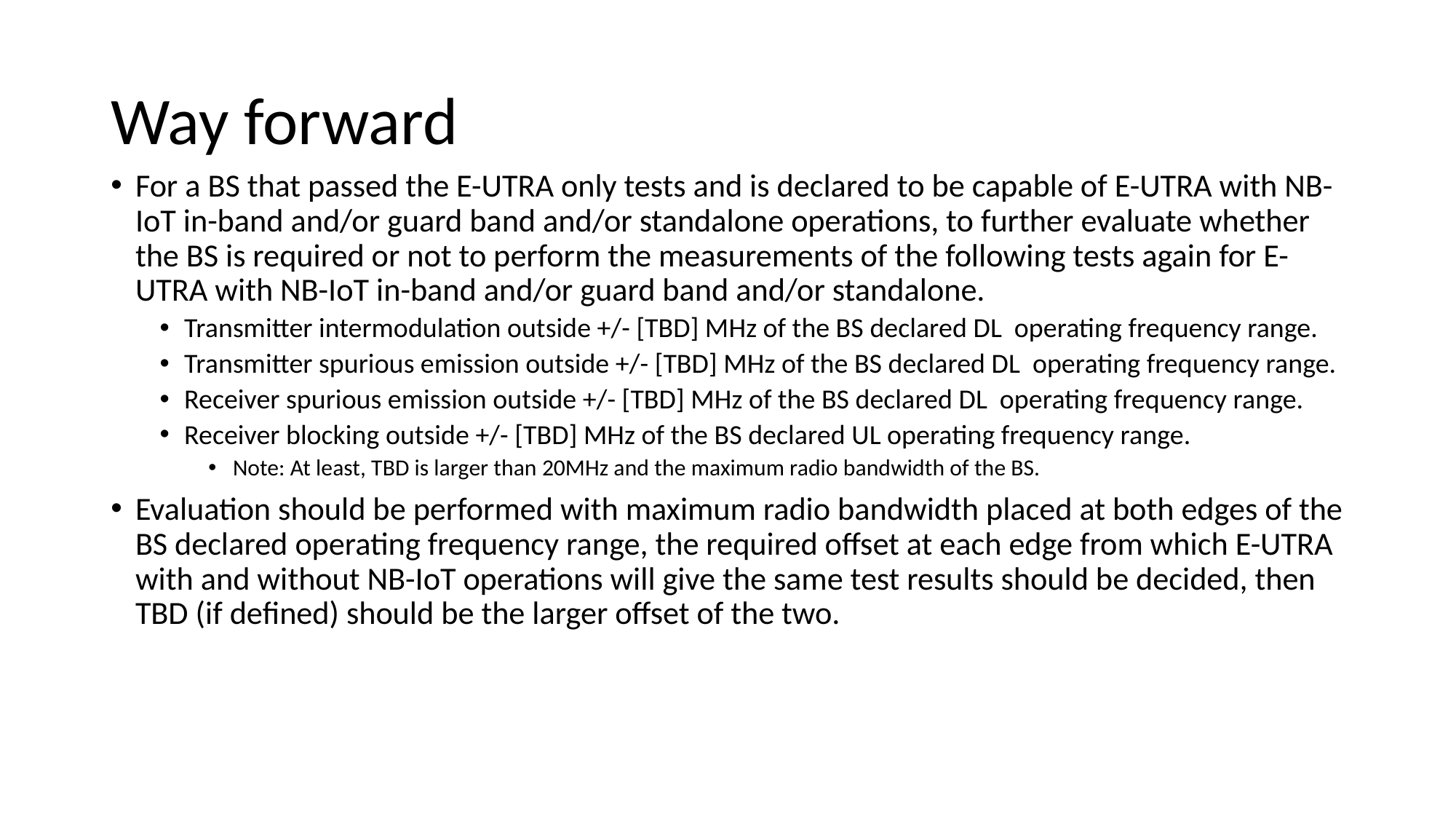

# Way forward
For a BS that passed the E-UTRA only tests and is declared to be capable of E-UTRA with NB-IoT in-band and/or guard band and/or standalone operations, to further evaluate whether the BS is required or not to perform the measurements of the following tests again for E-UTRA with NB-IoT in-band and/or guard band and/or standalone.
Transmitter intermodulation outside +/- [TBD] MHz of the BS declared DL  operating frequency range.
Transmitter spurious emission outside +/- [TBD] MHz of the BS declared DL  operating frequency range.
Receiver spurious emission outside +/- [TBD] MHz of the BS declared DL  operating frequency range.
Receiver blocking outside +/- [TBD] MHz of the BS declared UL operating frequency range.
Note: At least, TBD is larger than 20MHz and the maximum radio bandwidth of the BS.
Evaluation should be performed with maximum radio bandwidth placed at both edges of the BS declared operating frequency range, the required offset at each edge from which E-UTRA with and without NB-IoT operations will give the same test results should be decided, then TBD (if defined) should be the larger offset of the two.